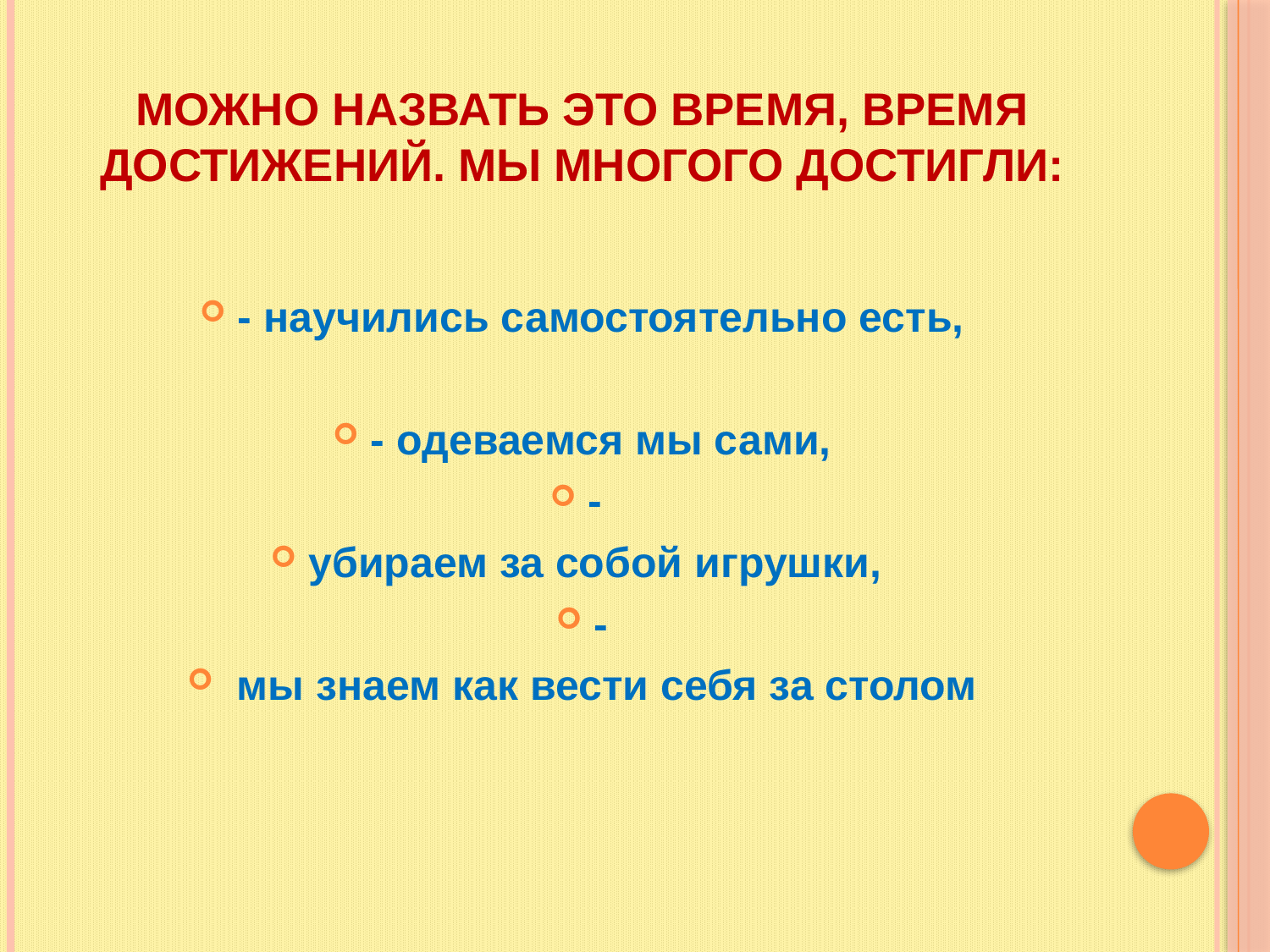

# Можно назвать это время, время достижений. Мы многого достигли:

- научились самостоятельно есть,

- одеваемся мы сами,
-
убираем за собой игрушки,
-
 мы знаем как вести себя за столом